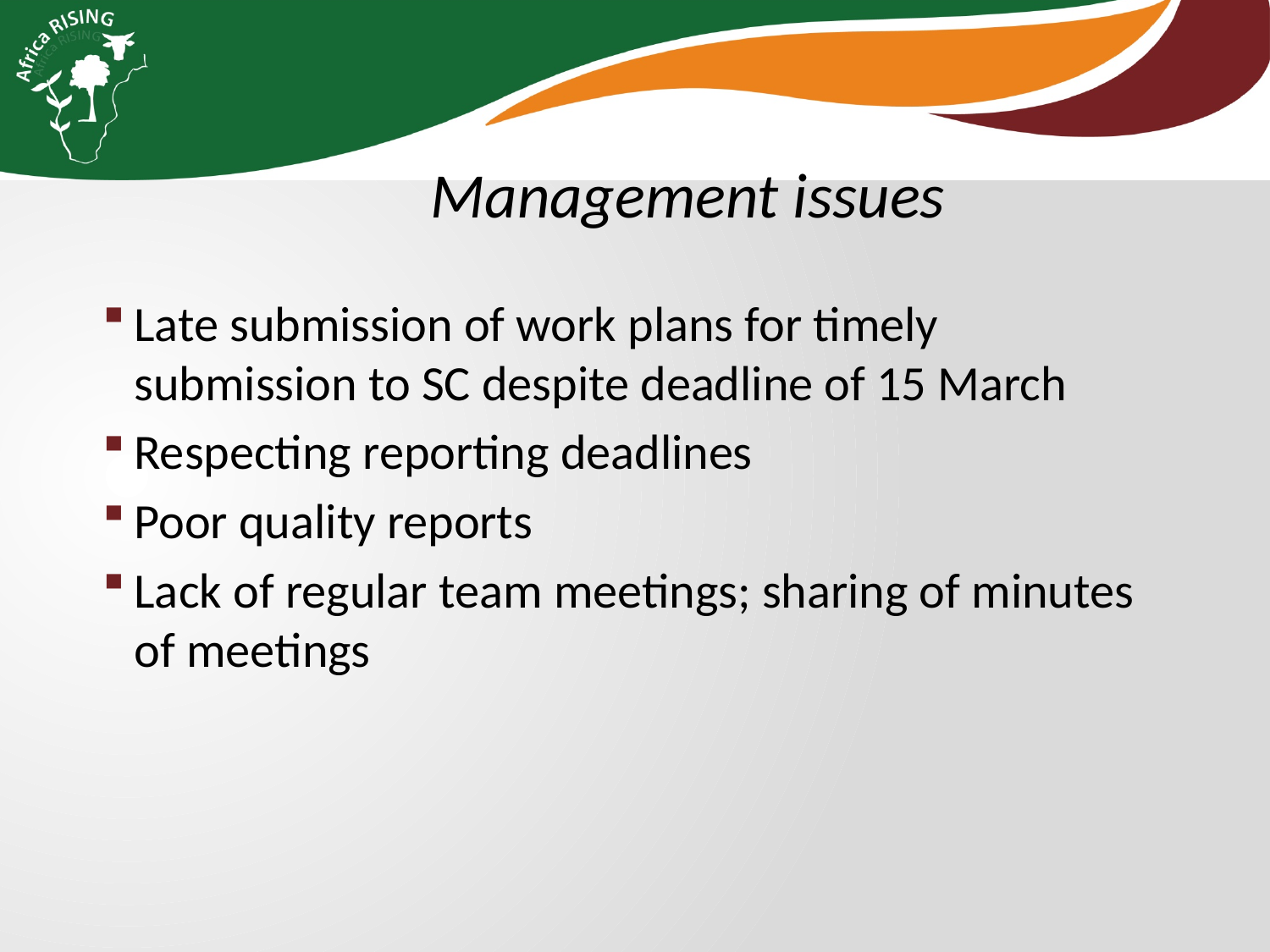

Management issues

Late submission of work plans for timely submission to SC despite deadline of 15 March
Respecting reporting deadlines
Poor quality reports
Lack of regular team meetings; sharing of minutes of meetings